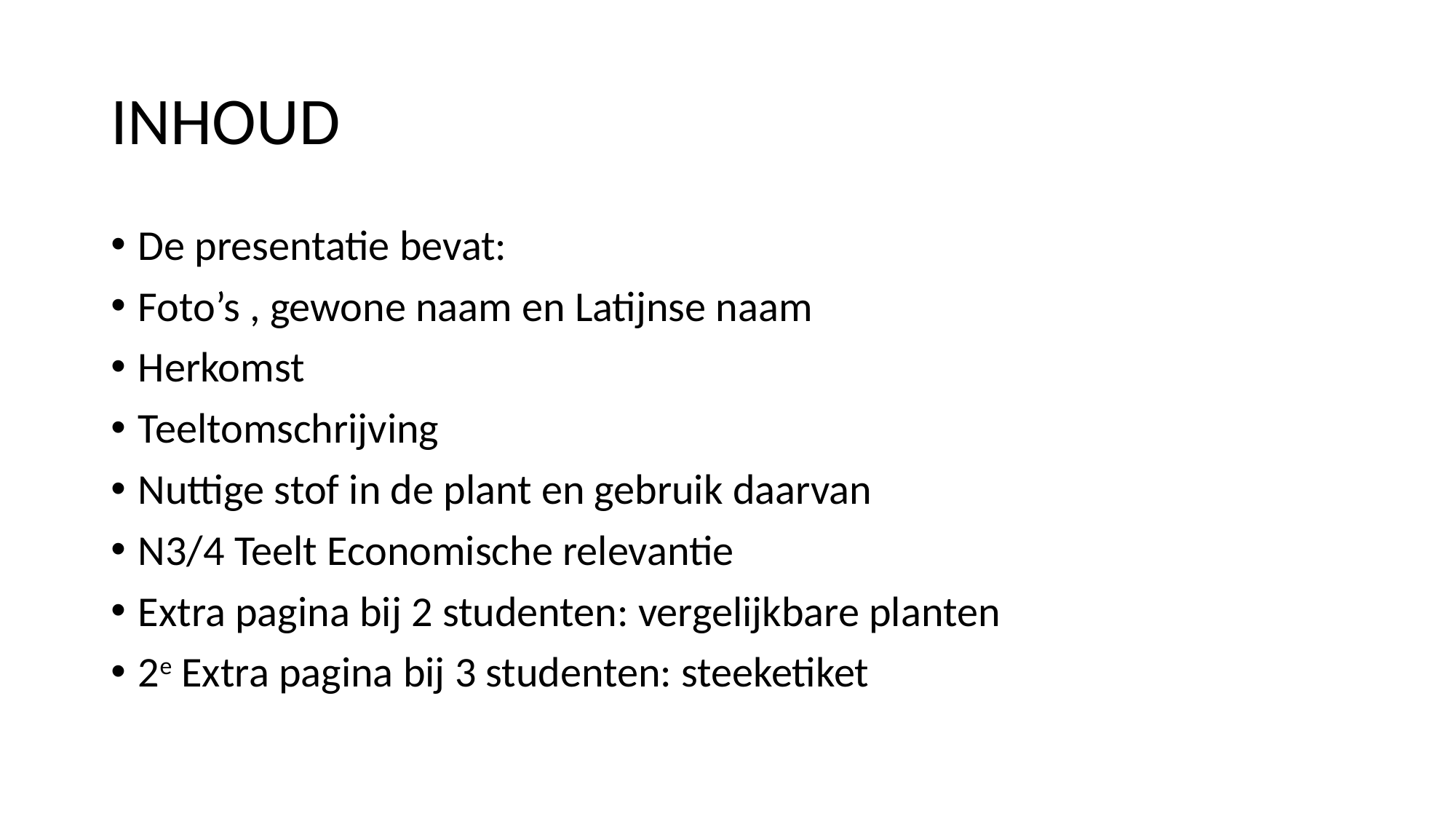

# INHOUD
De presentatie bevat:
Foto’s , gewone naam en Latijnse naam
Herkomst
Teeltomschrijving
Nuttige stof in de plant en gebruik daarvan
N3/4 Teelt Economische relevantie
Extra pagina bij 2 studenten: vergelijkbare planten
2e Extra pagina bij 3 studenten: steeketiket